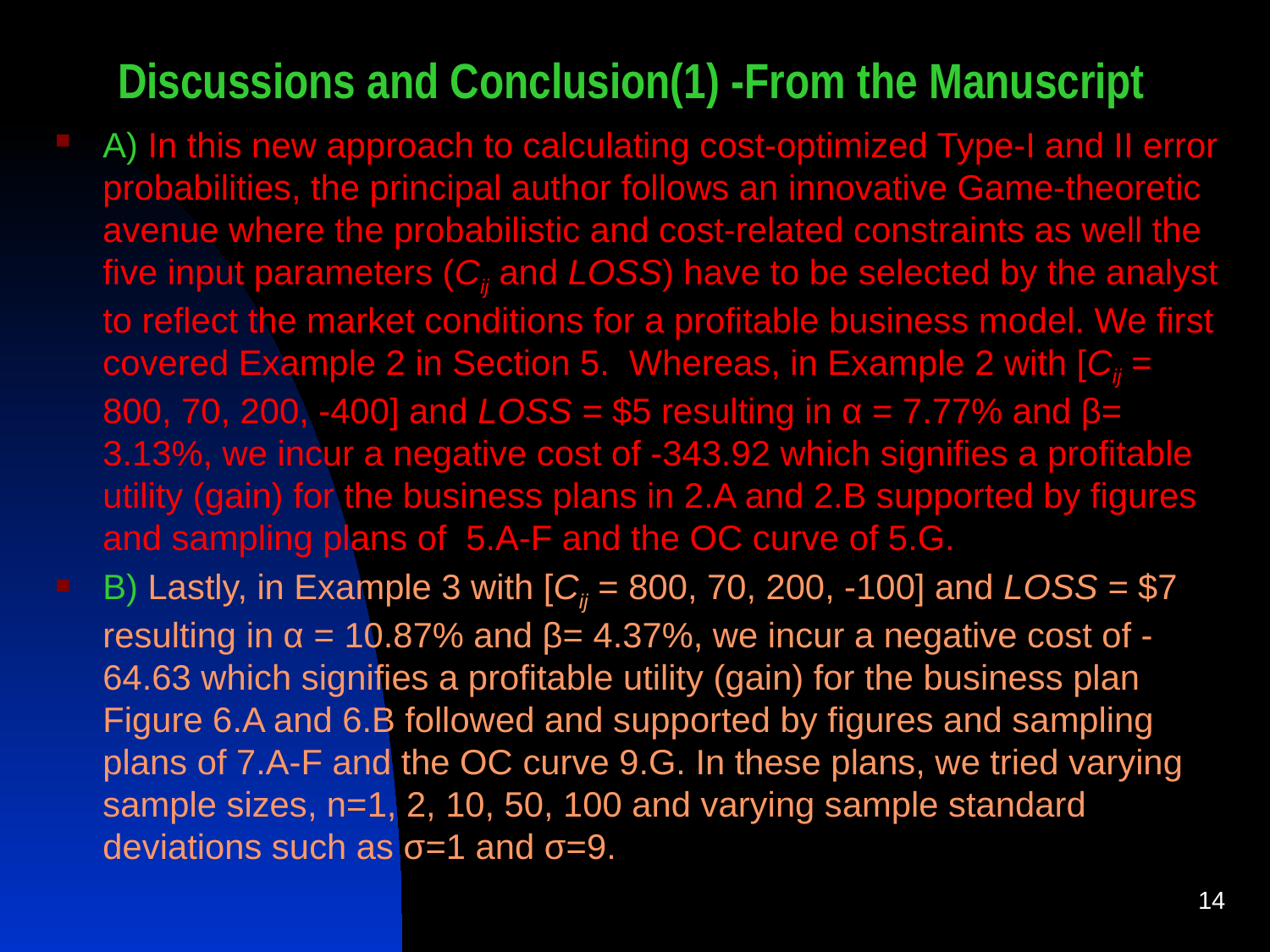

# Discussions and Conclusion(1) -From the Manuscript
A) In this new approach to calculating cost-optimized Type-I and II error probabilities, the principal author follows an innovative Game-theoretic avenue where the probabilistic and cost-related constraints as well the five input parameters (Cij and LOSS) have to be selected by the analyst to reflect the market conditions for a profitable business model. We first covered Example 2 in Section 5.  Whereas, in Example 2 with [Cij = 800, 70, 200, -400] and LOSS = $5 resulting in α = 7.77% and β= 3.13%, we incur a negative cost of -343.92 which signifies a profitable utility (gain) for the business plans in 2.A and 2.B supported by figures and sampling plans of  5.A-F and the OC curve of 5.G.
B) Lastly, in Example 3 with [Cij = 800, 70, 200, -100] and LOSS = $7 resulting in α = 10.87% and β= 4.37%, we incur a negative cost of -64.63 which signifies a profitable utility (gain) for the business plan Figure 6.A and 6.B followed and supported by figures and sampling plans of 7.A-F and the OC curve 9.G. In these plans, we tried varying sample sizes, n=1, 2, 10, 50, 100 and varying sample standard deviations such as σ=1 and σ=9.

14